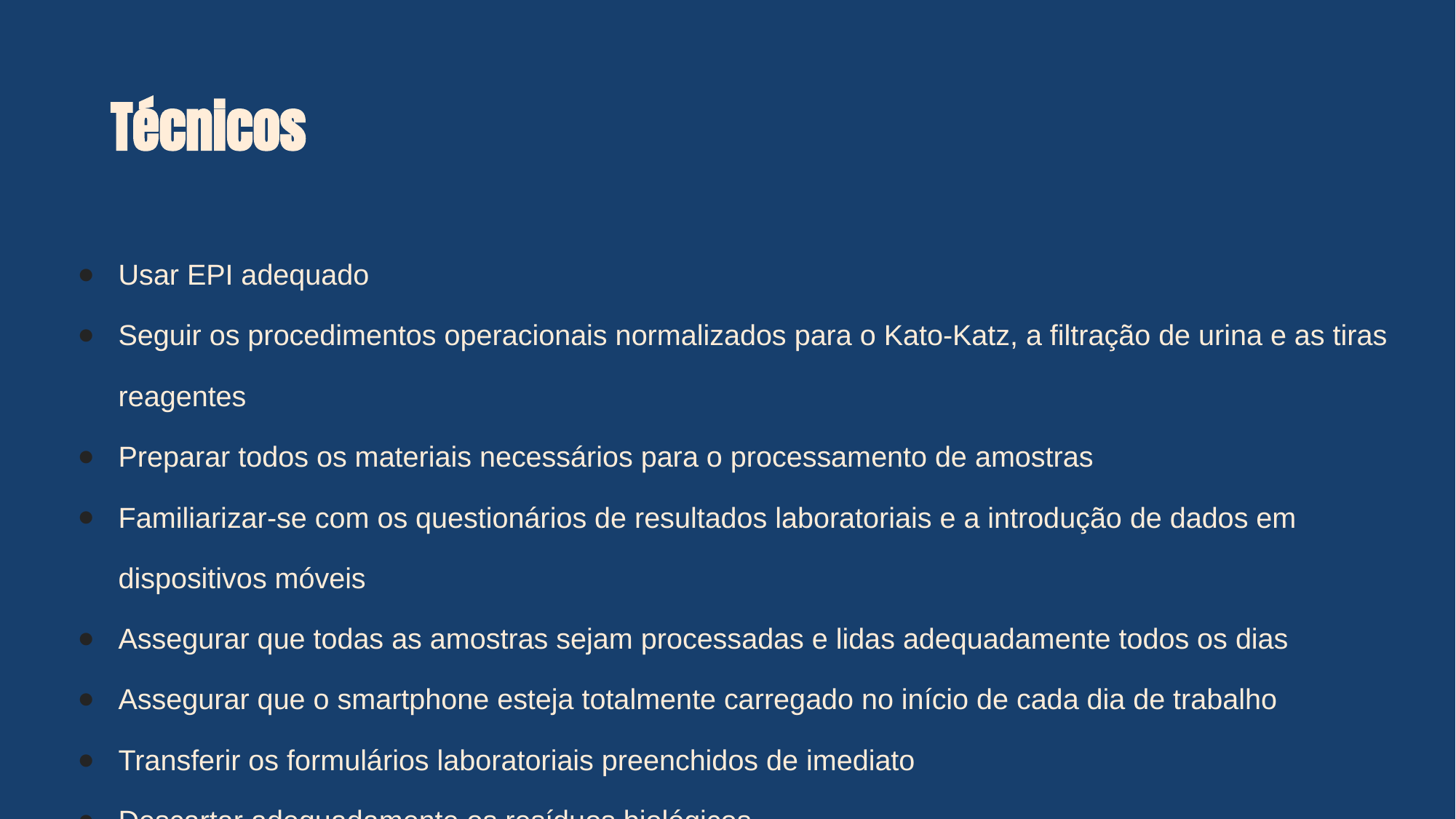

# Técnicos
Usar EPI adequado
Seguir os procedimentos operacionais normalizados para o Kato-Katz, a filtração de urina e as tiras reagentes
Preparar todos os materiais necessários para o processamento de amostras
Familiarizar-se com os questionários de resultados laboratoriais e a introdução de dados em dispositivos móveis
Assegurar que todas as amostras sejam processadas e lidas adequadamente todos os dias
Assegurar que o smartphone esteja totalmente carregado no início de cada dia de trabalho
Transferir os formulários laboratoriais preenchidos de imediato
Descartar adequadamente os resíduos biológicos